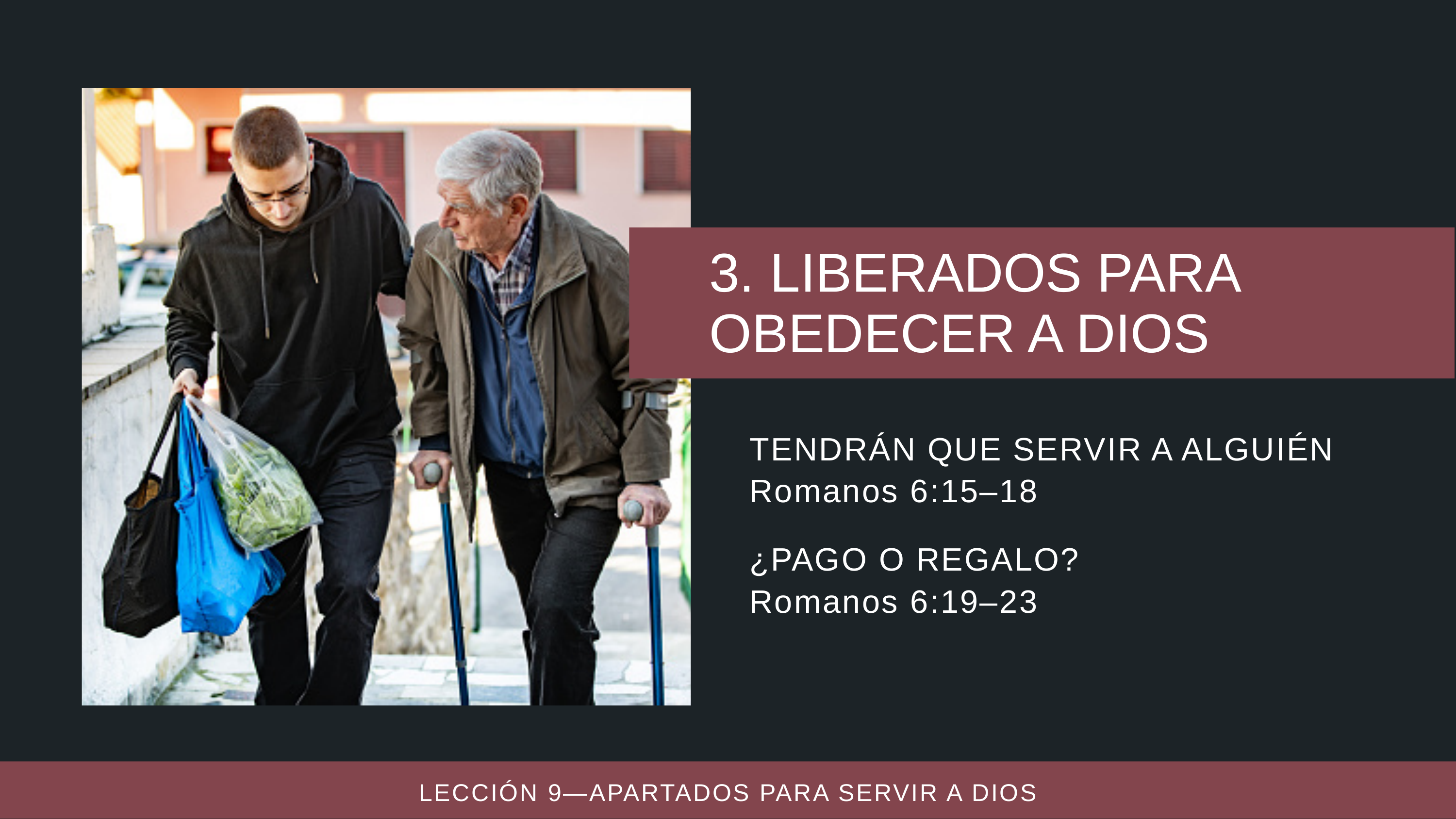

TENDRÁN QUE SERVIR A ALGUIÉN
Romanos 6:15–18
¿PAGO O REGALO?
Romanos 6:19–23